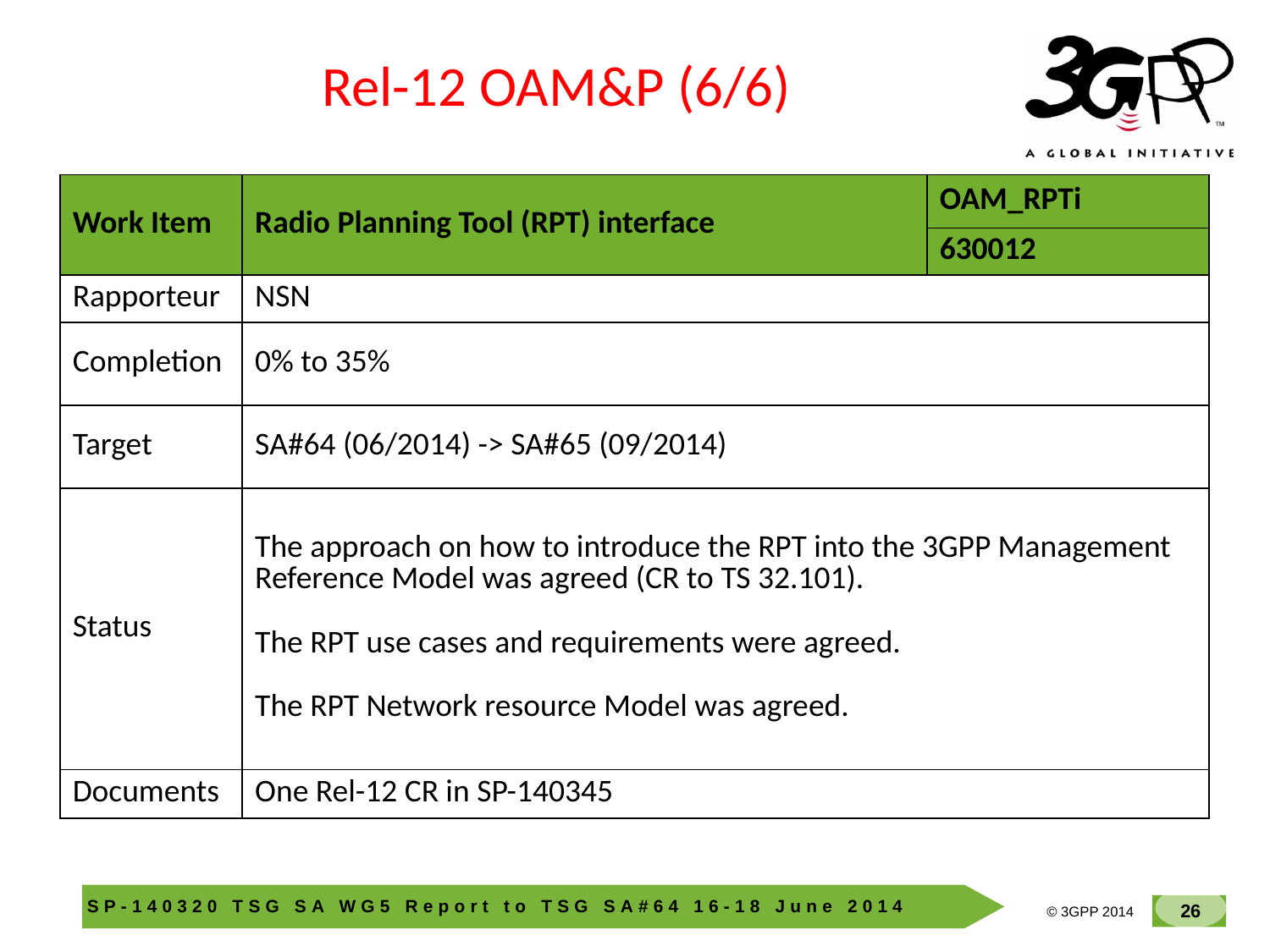

Rel-12 OAM&P (6/6)
| Work Item | Radio Planning Tool (RPT) interface | OAM\_RPTi |
| --- | --- | --- |
|  |  | 630012 |
| Rapporteur | NSN |  |
| Completion | 0% to 35% |  |
| Target | SA#64 (06/2014) -> SA#65 (09/2014) |  |
| Status | The approach on how to introduce the RPT into the 3GPP Management Reference Model was agreed (CR to TS 32.101). The RPT use cases and requirements were agreed. The RPT Network resource Model was agreed. |  |
| Documents | One Rel-12 CR in SP-140345 |  |